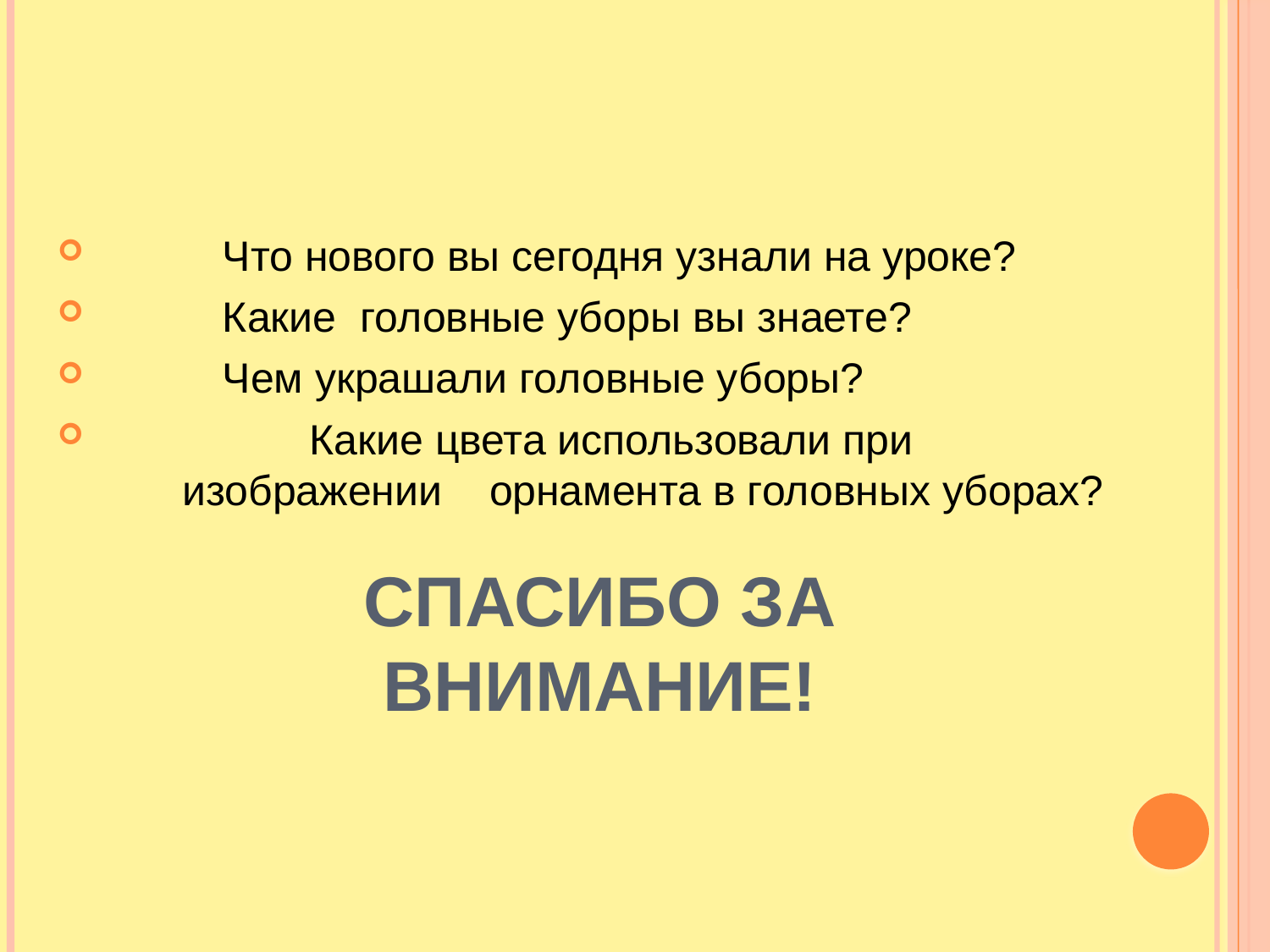

Что нового вы сегодня узнали на уроке?
	Какие  головные уборы вы знаете?
	Чем украшали головные уборы?
	Какие цвета использовали при изображении    орнамента в головных уборах?

# СПАСИБО ЗА ВНИМАНИЕ!